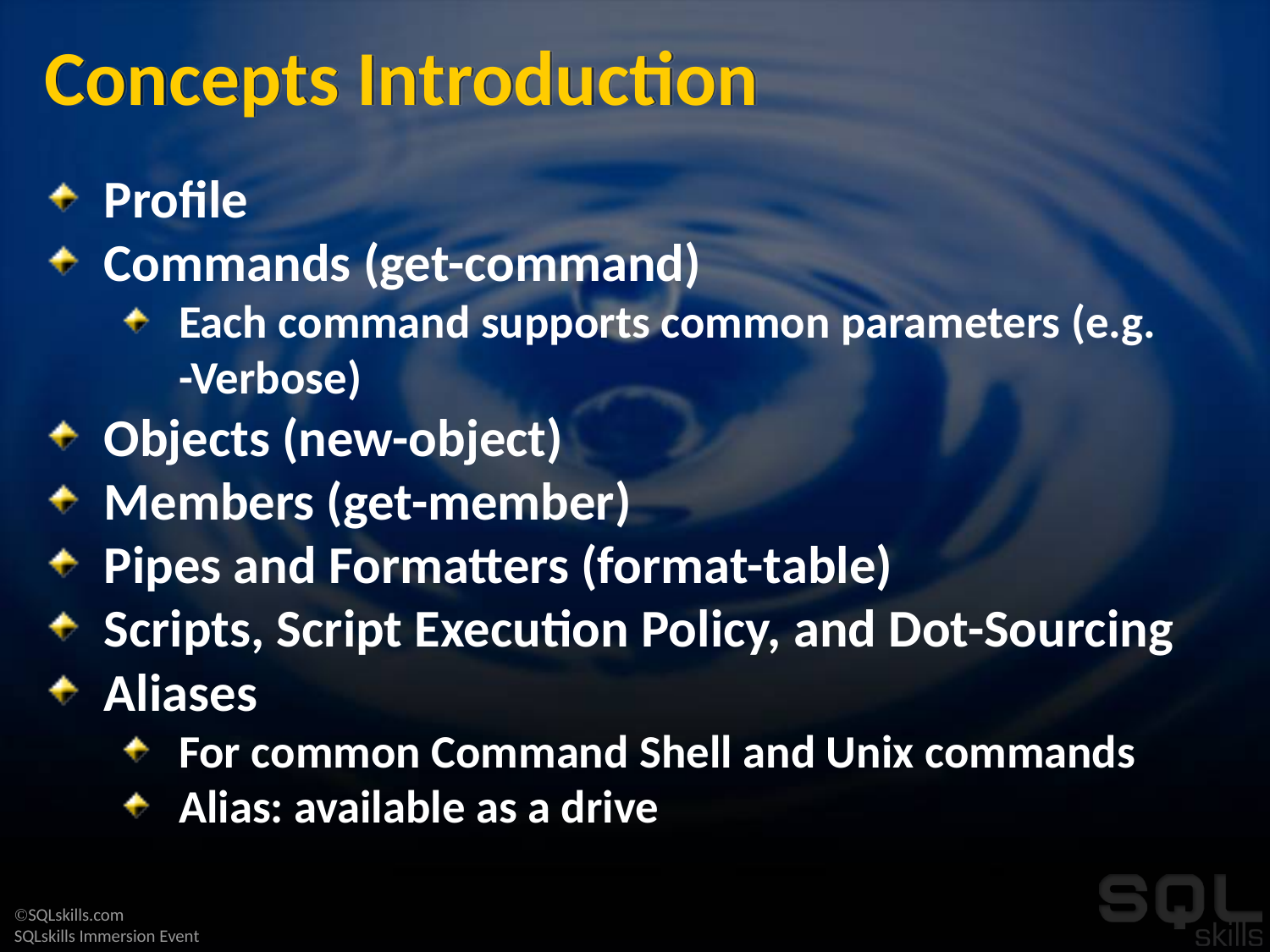

# Concepts Introduction
Profile
Commands (get-command)
Each command supports common parameters (e.g.    -Verbose)
Objects (new-object)
Members (get-member)
Pipes and Formatters (format-table)
Scripts, Script Execution Policy, and Dot-Sourcing
Aliases
For common Command Shell and Unix commands
Alias: available as a drive